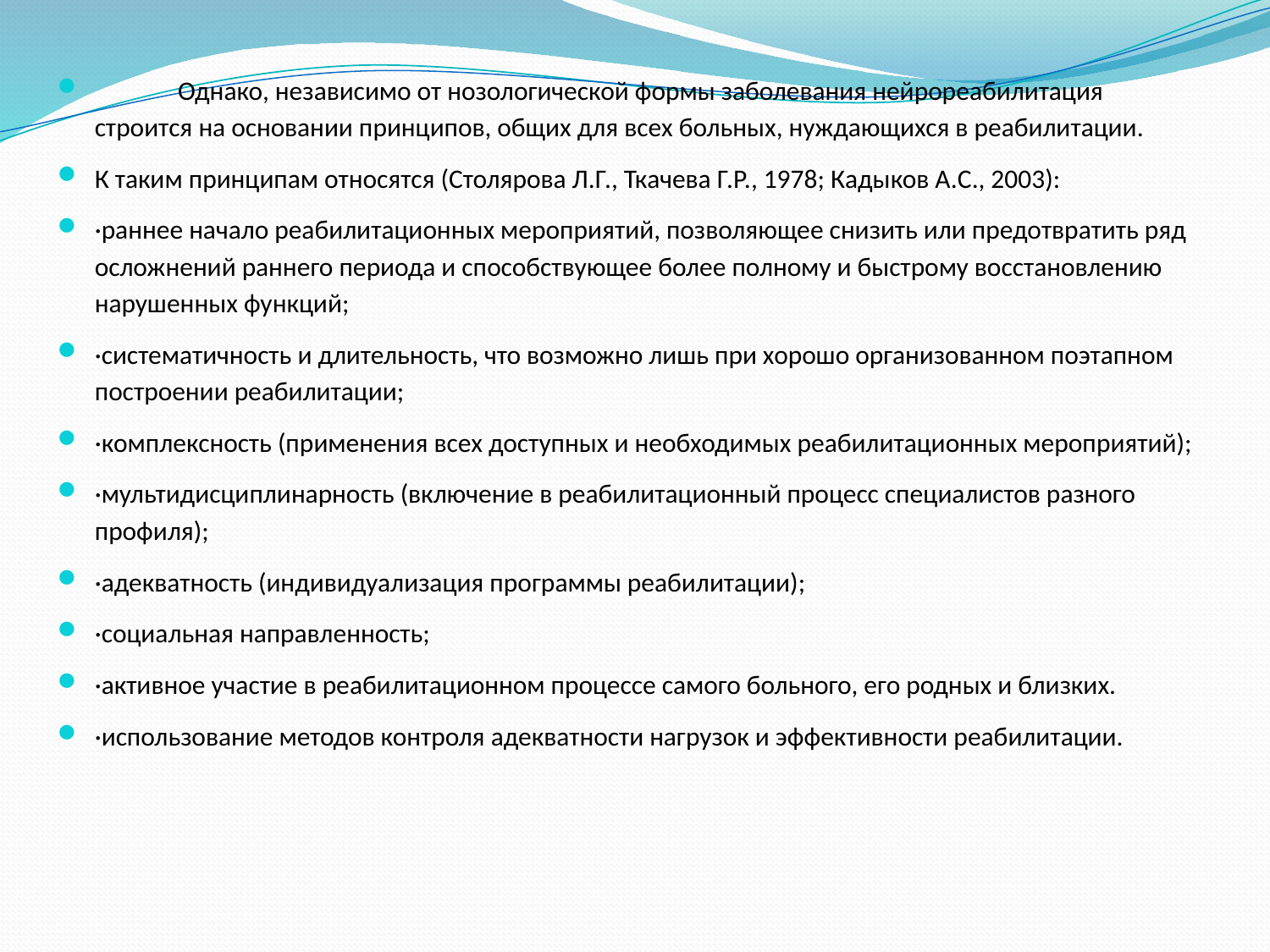

Однако, независимо от нозологической формы заболевания нейрореабилитация строится на основании принципов, общих для всех больных, нуждающихся в реабилитации.
К таким принципам относятся (Столярова Л.Г., Ткачева Г.Р., 1978; Кадыков А.С., 2003):
·раннее начало реабилитационных мероприятий, позволяющее снизить или предотвратить ряд осложнений раннего периода и способствующее более полному и быстрому восстановлению нарушенных функций;
·систематичность и длительность, что возможно лишь при хорошо организованном поэтапном построении реабилитации;
·комплексность (применения всех доступных и необходимых реабилитационных мероприятий);
·мультидисциплинарность (включение в реабилитационный процесс специалистов разного профиля);
·адекватность (индивидуализация программы реабилитации);
·социальная направленность;
·активное участие в реабилитационном процессе самого больного, его родных и близких.
·использование методов контроля адекватности нагрузок и эффективности реабилитации.